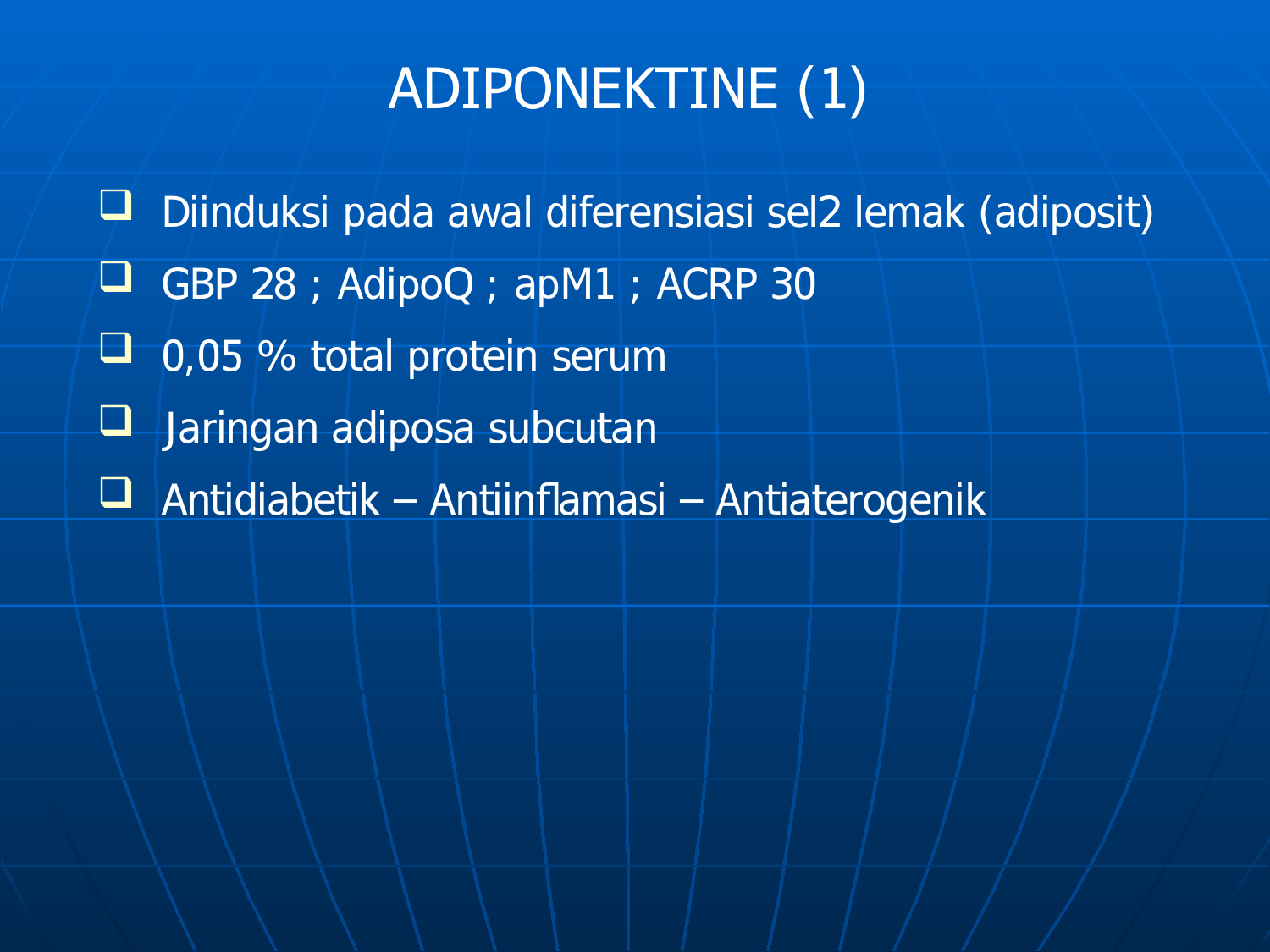

ADIPONEKTINE (1)
  Diinduksi pada awal diferensiasi sel2 lemak (adiposit)
  GBP 28 ; AdipoQ ; apM1 ; ACRP 30
  0,05 % total protein serum
  Jaringan adiposa subcutan
  Antidiabetik – Antiinflamasi – Antiaterogenik